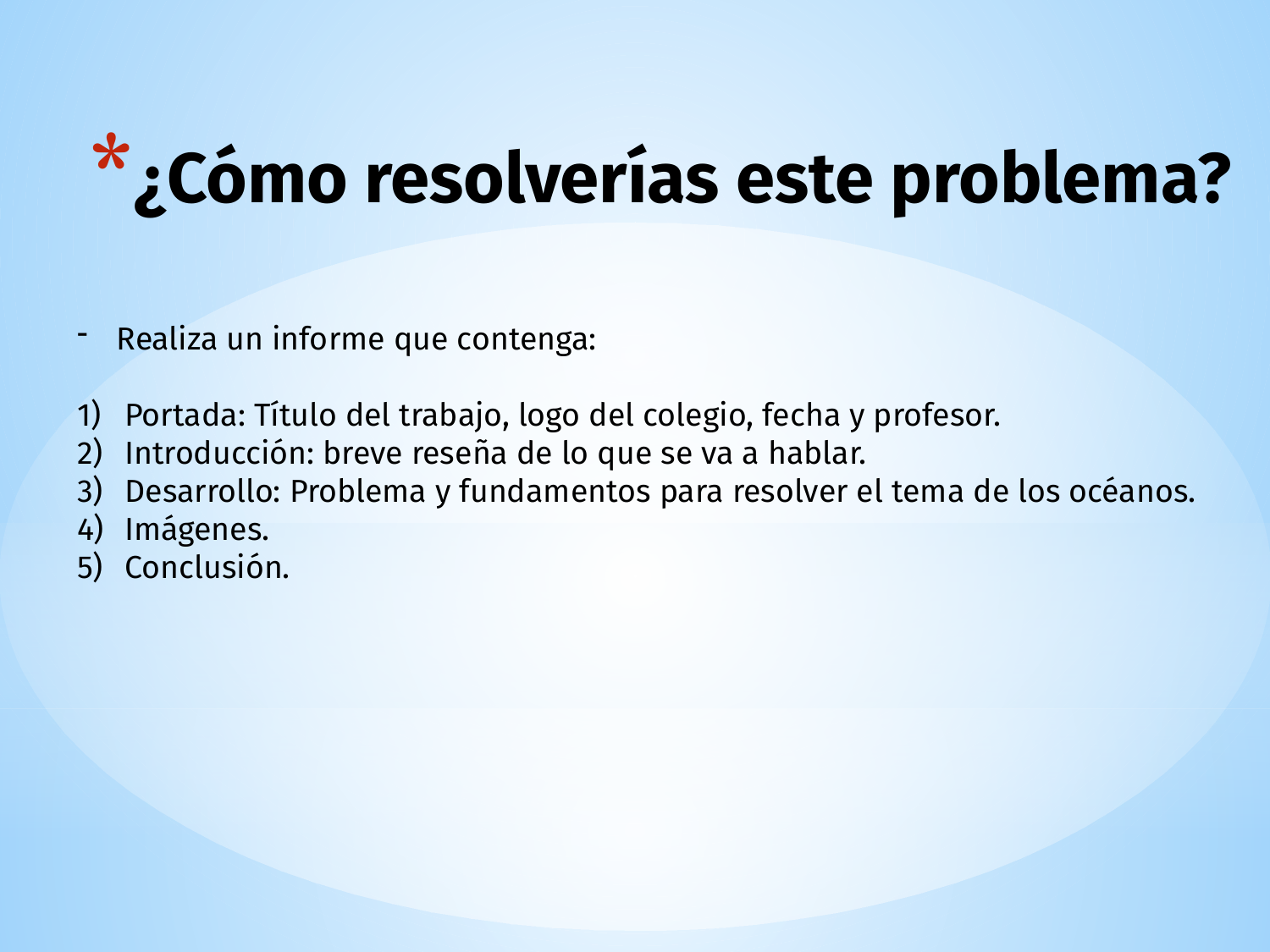

# ¿Cómo resolverías este problema?
Realiza un informe que contenga:

Portada: Título del trabajo, logo del colegio, fecha y profesor.
Introducción: breve reseña de lo que se va a hablar.
Desarrollo: Problema y fundamentos para resolver el tema de los océanos.
Imágenes.
Conclusión.